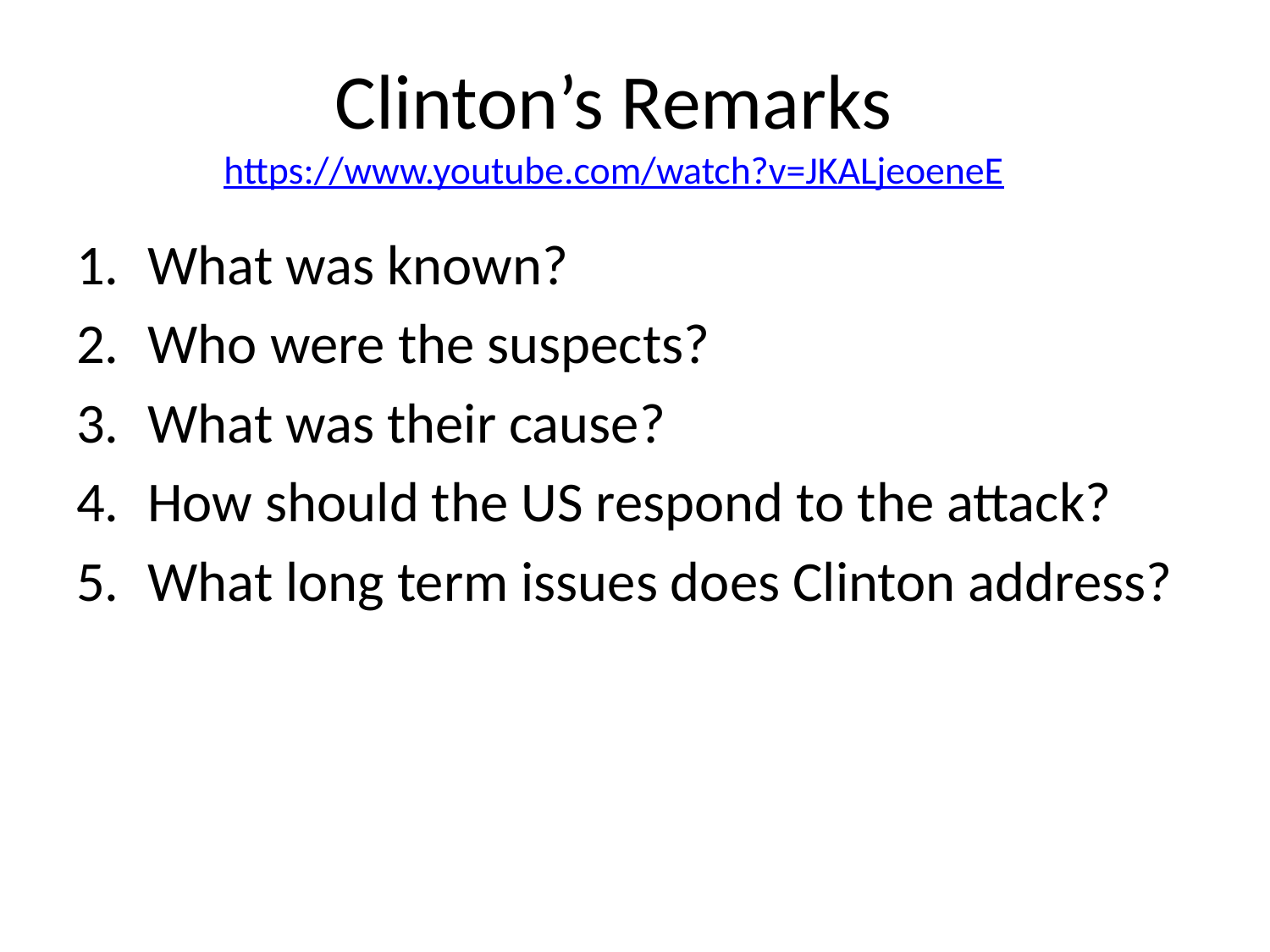

# Clinton’s Remarks https://www.youtube.com/watch?v=JKALjeoeneE
What was known?
Who were the suspects?
What was their cause?
How should the US respond to the attack?
What long term issues does Clinton address?